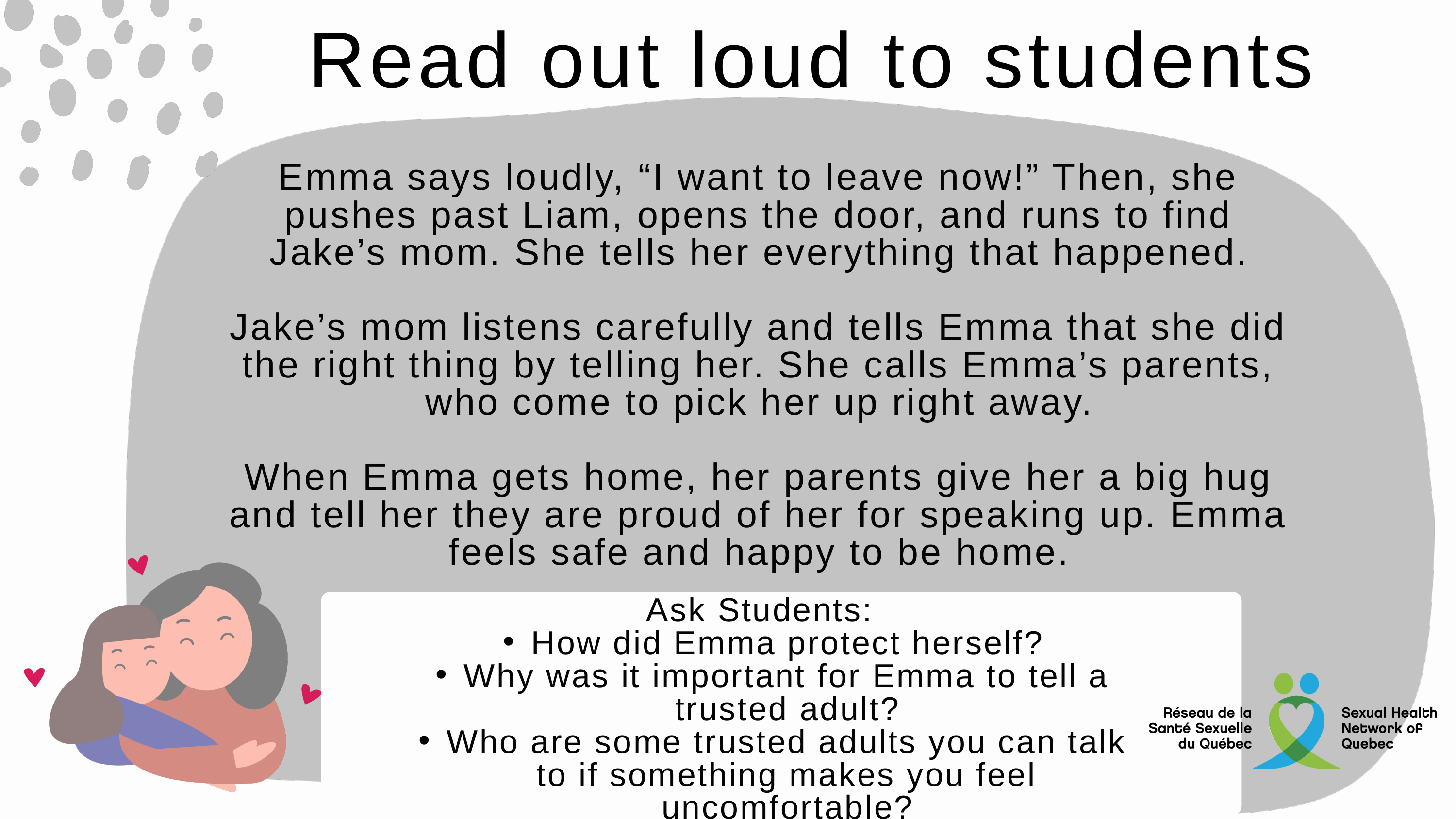

Read out loud to students

Emma says loudly, “I want to leave now!” Then, she pushes past Liam, opens the door, and runs to find Jake’s mom. She tells her everything that happened.

Jake’s mom listens carefully and tells Emma that she did the right thing by telling her. She calls Emma’s parents, who come to pick her up right away.

When Emma gets home, her parents give her a big hug and tell her they are proud of her for speaking up. Emma feels safe and happy to be home.

Ask Students:
How did Emma protect herself?
Why was it important for Emma to tell a trusted adult?
Who are some trusted adults you can talk to if something makes you feel uncomfortable?